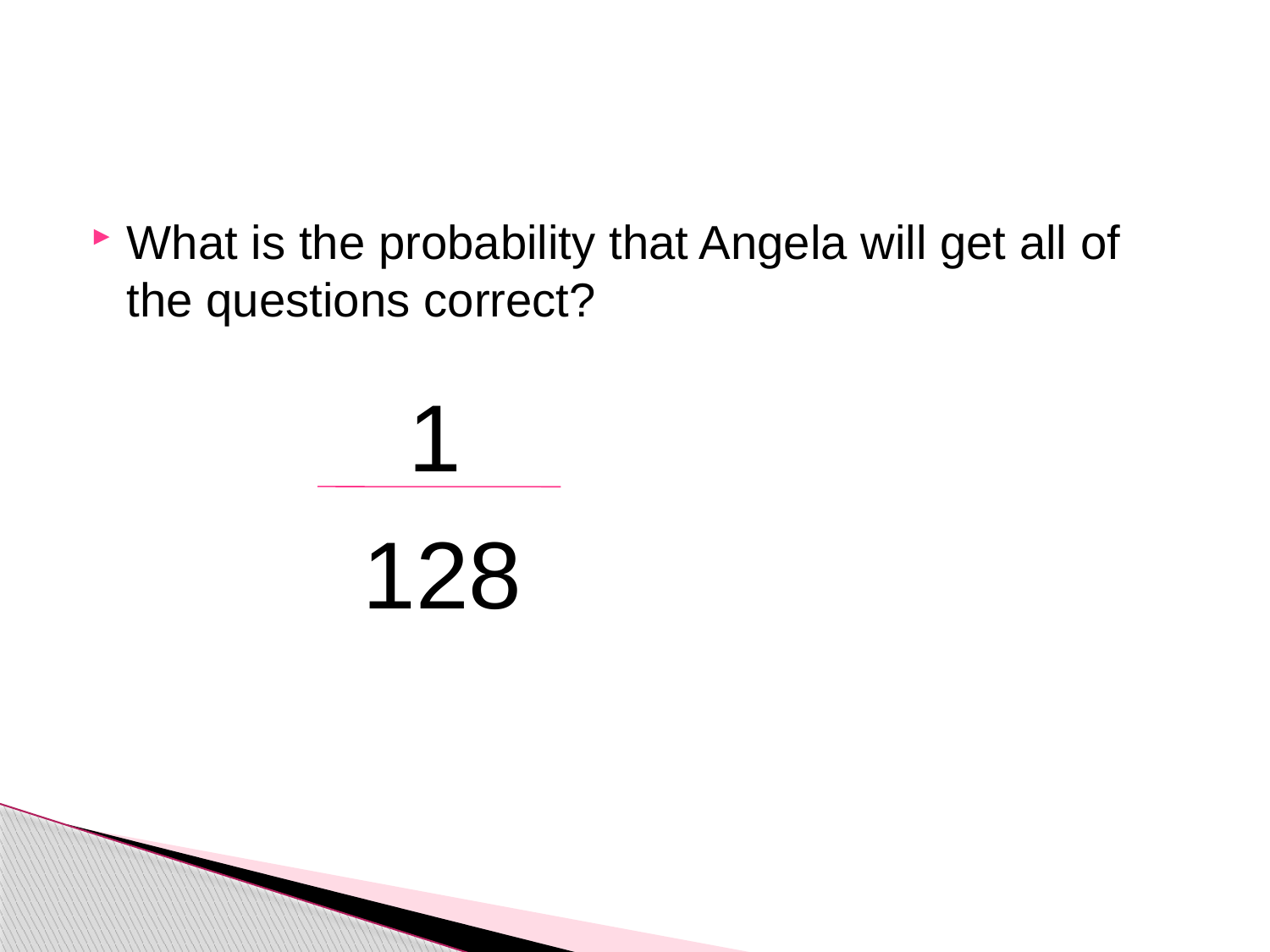

#
What is the probability that Angela will get all of the questions correct?

1
128